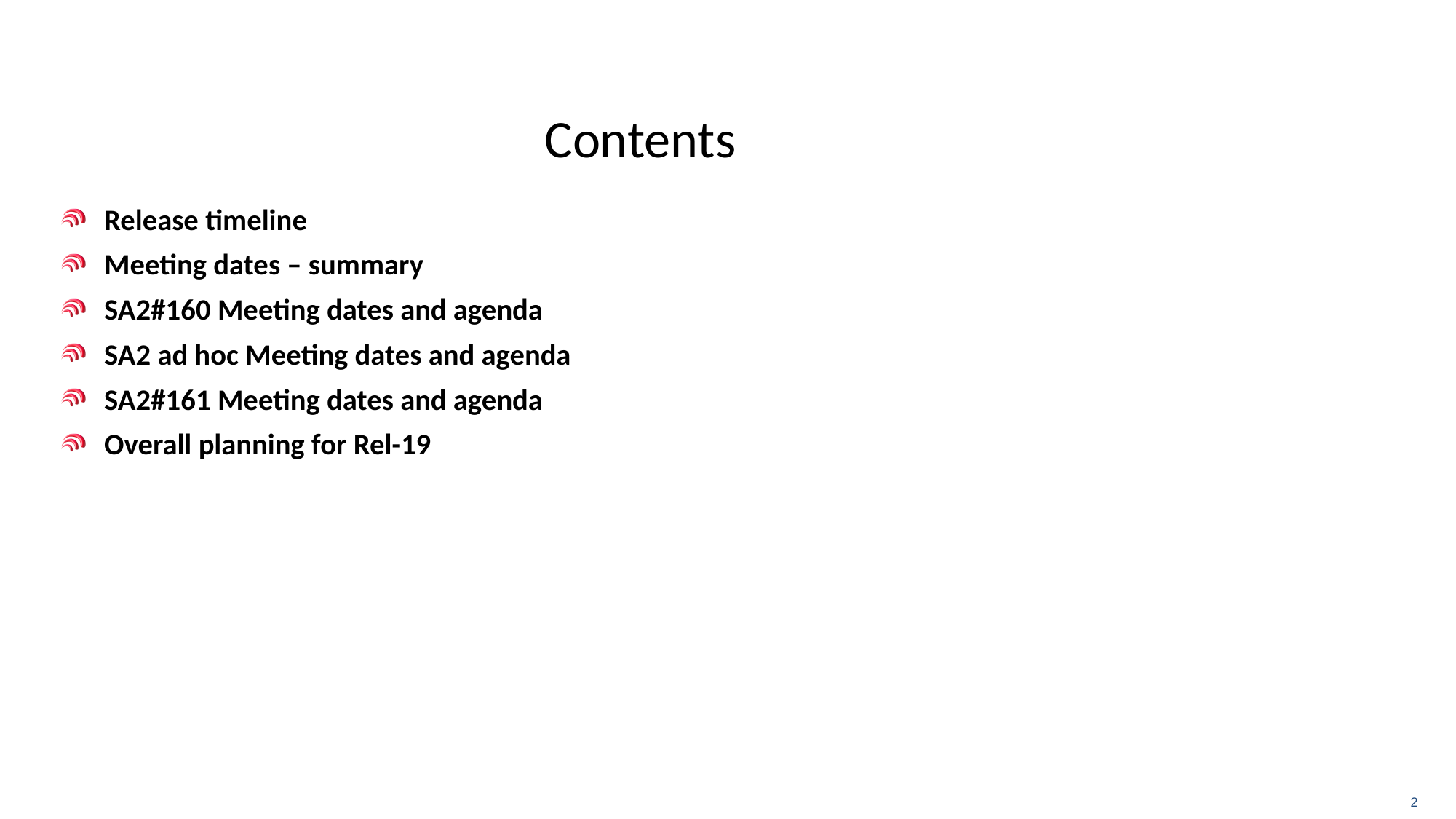

# Contents
Release timeline
Meeting dates – summary
SA2#160 Meeting dates and agenda
SA2 ad hoc Meeting dates and agenda
SA2#161 Meeting dates and agenda
Overall planning for Rel-19